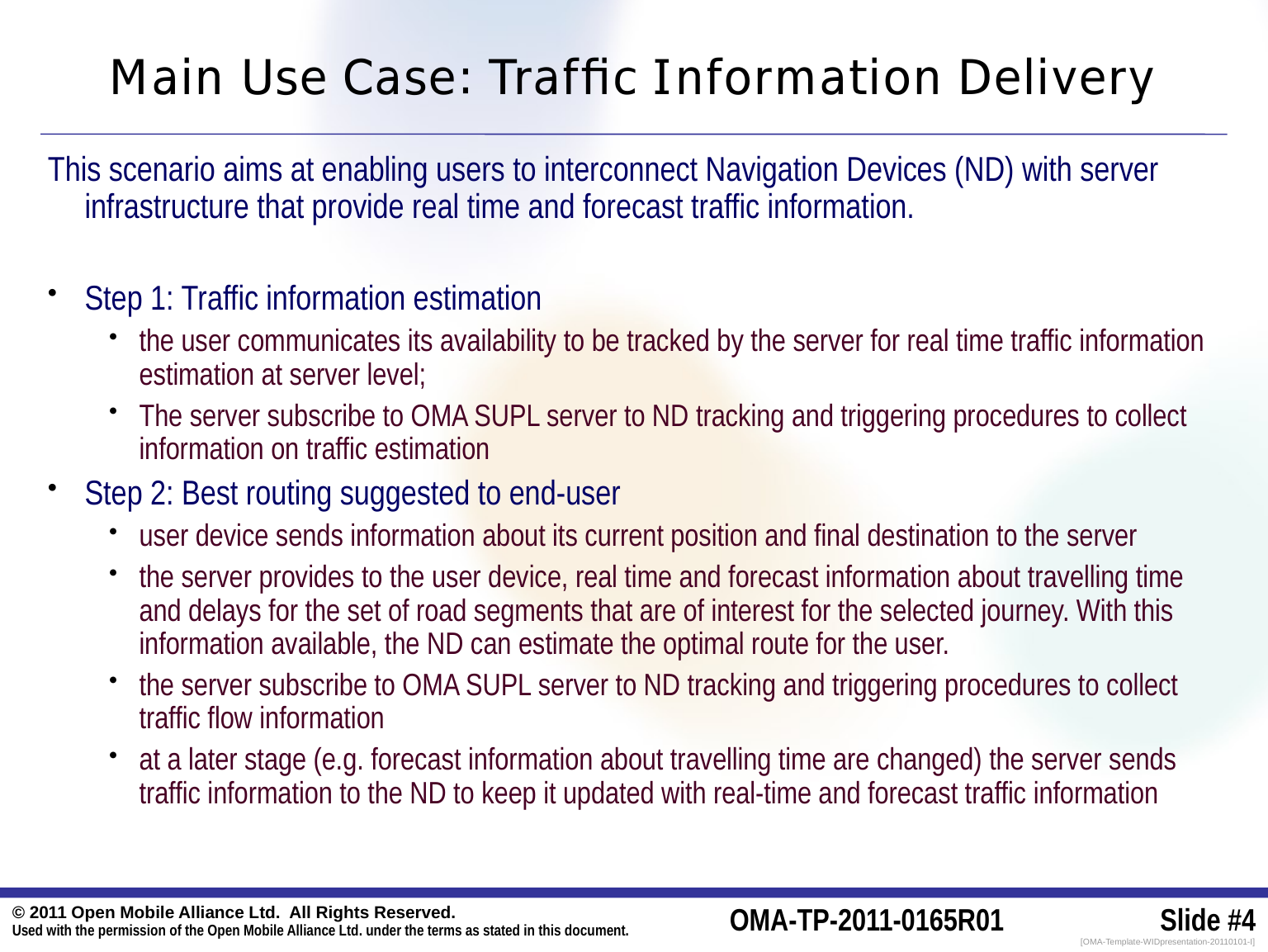

# Main Use Case: Traffic Information Delivery
This scenario aims at enabling users to interconnect Navigation Devices (ND) with server infrastructure that provide real time and forecast traffic information.

Step 1: Traffic information estimation
the user communicates its availability to be tracked by the server for real time traffic information estimation at server level;
The server subscribe to OMA SUPL server to ND tracking and triggering procedures to collect information on traffic estimation
Step 2: Best routing suggested to end-user
user device sends information about its current position and final destination to the server
the server provides to the user device, real time and forecast information about travelling time and delays for the set of road segments that are of interest for the selected journey. With this information available, the ND can estimate the optimal route for the user.
the server subscribe to OMA SUPL server to ND tracking and triggering procedures to collect traffic flow information
at a later stage (e.g. forecast information about travelling time are changed) the server sends traffic information to the ND to keep it updated with real-time and forecast traffic information